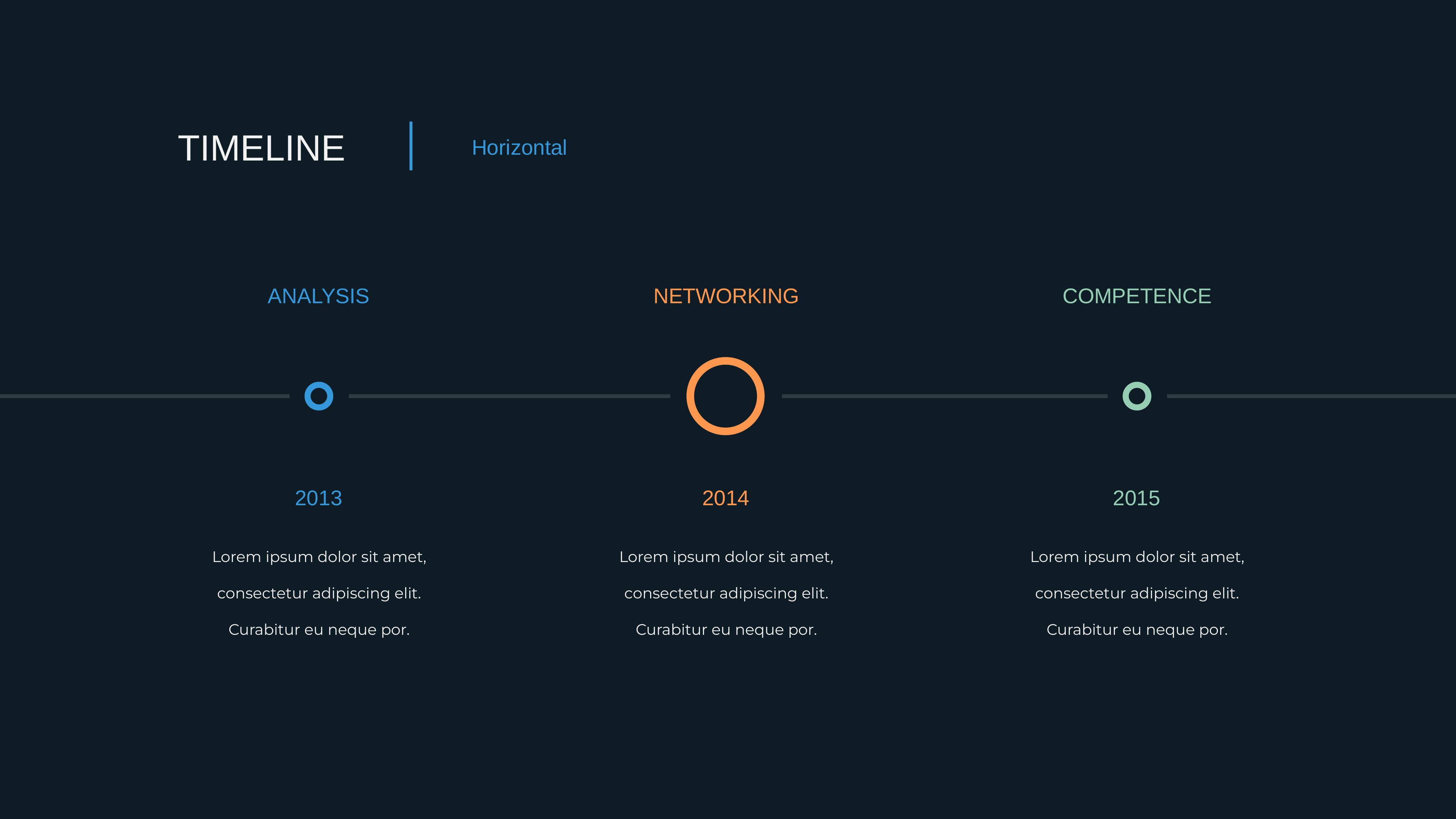

TIMELINE
Horizontal
ANALYSIS
NETWORKING
COMPETENCE

2013
2014
2015
Lorem ipsum dolor sit amet, consectetur adipiscing elit. Curabitur eu neque por.
Lorem ipsum dolor sit amet, consectetur adipiscing elit. Curabitur eu neque por.
Lorem ipsum dolor sit amet, consectetur adipiscing elit. Curabitur eu neque por.